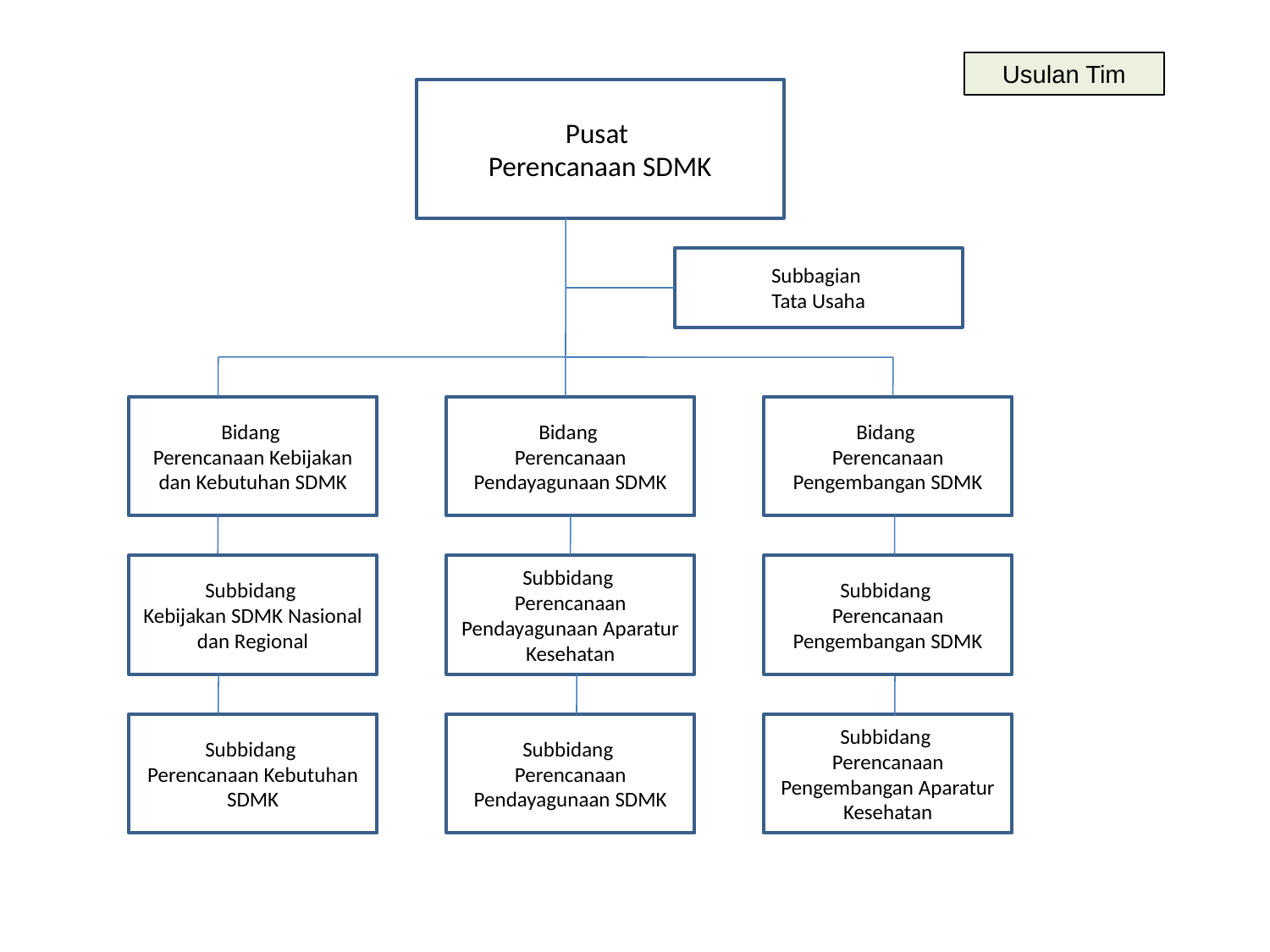

Usulan Tim
Pusat
Perencanaan SDMK
Subbagian
Tata Usaha
Bidang
Perencanaan Kebijakan dan Kebutuhan SDMK
Bidang
Perencanaan Pendayagunaan SDMK
Bidang
Perencanaan Pengembangan SDMK
Subbidang
Kebijakan SDMK Nasional dan Regional
Subbidang
Perencanaan Pendayagunaan Aparatur Kesehatan
Subbidang
Perencanaan Pengembangan SDMK
Subbidang
Perencanaan Kebutuhan SDMK
Subbidang
Perencanaan Pendayagunaan SDMK
Subbidang
Perencanaan Pengembangan Aparatur Kesehatan